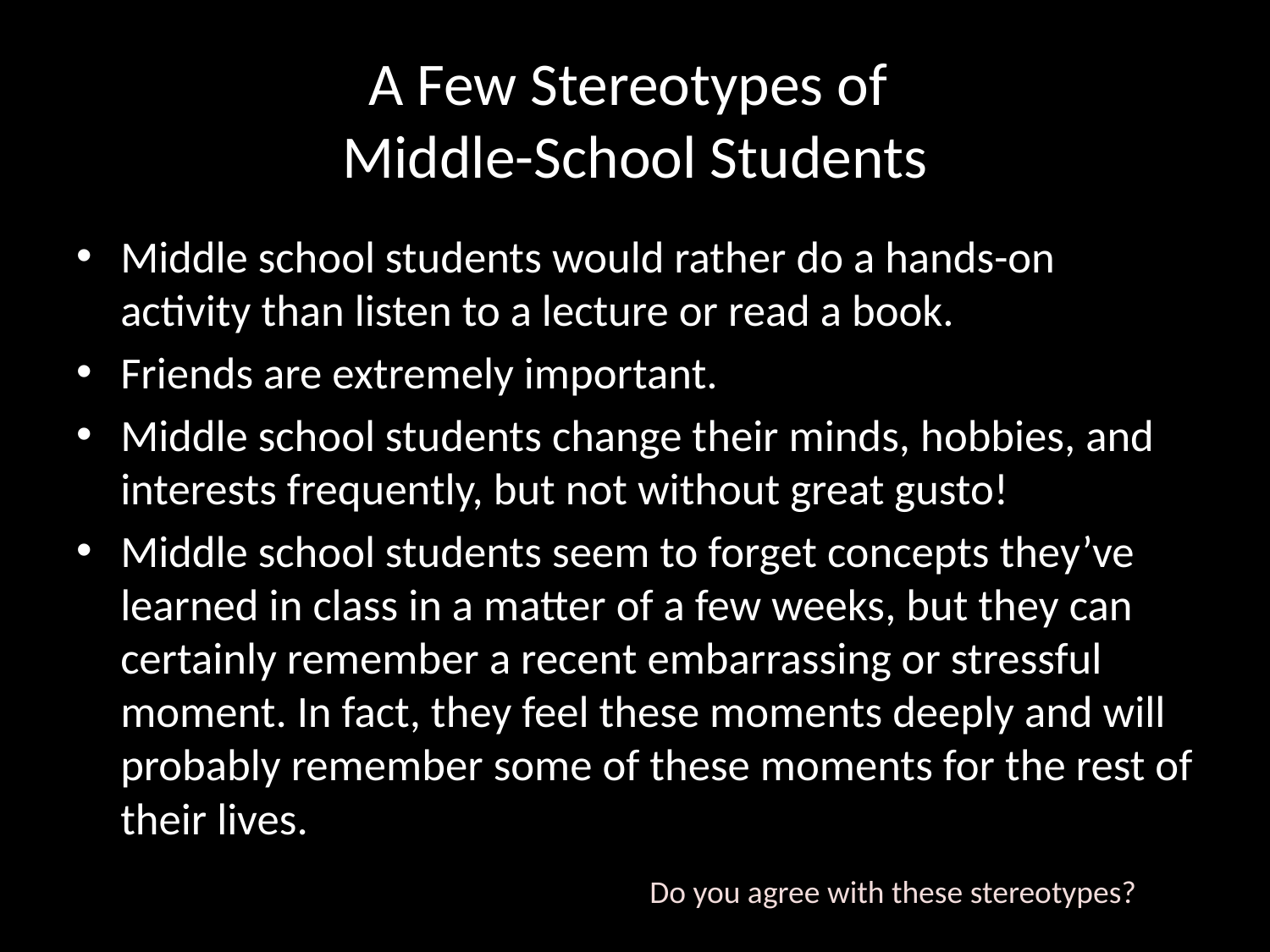

# A Few Stereotypes of Middle-School Students
Middle school students would rather do a hands-on activity than listen to a lecture or read a book.
Friends are extremely important.
Middle school students change their minds, hobbies, and interests frequently, but not without great gusto!
Middle school students seem to forget concepts they’ve learned in class in a matter of a few weeks, but they can certainly remember a recent embarrassing or stressful moment. In fact, they feel these moments deeply and will probably remember some of these moments for the rest of their lives.
Do you agree with these stereotypes?